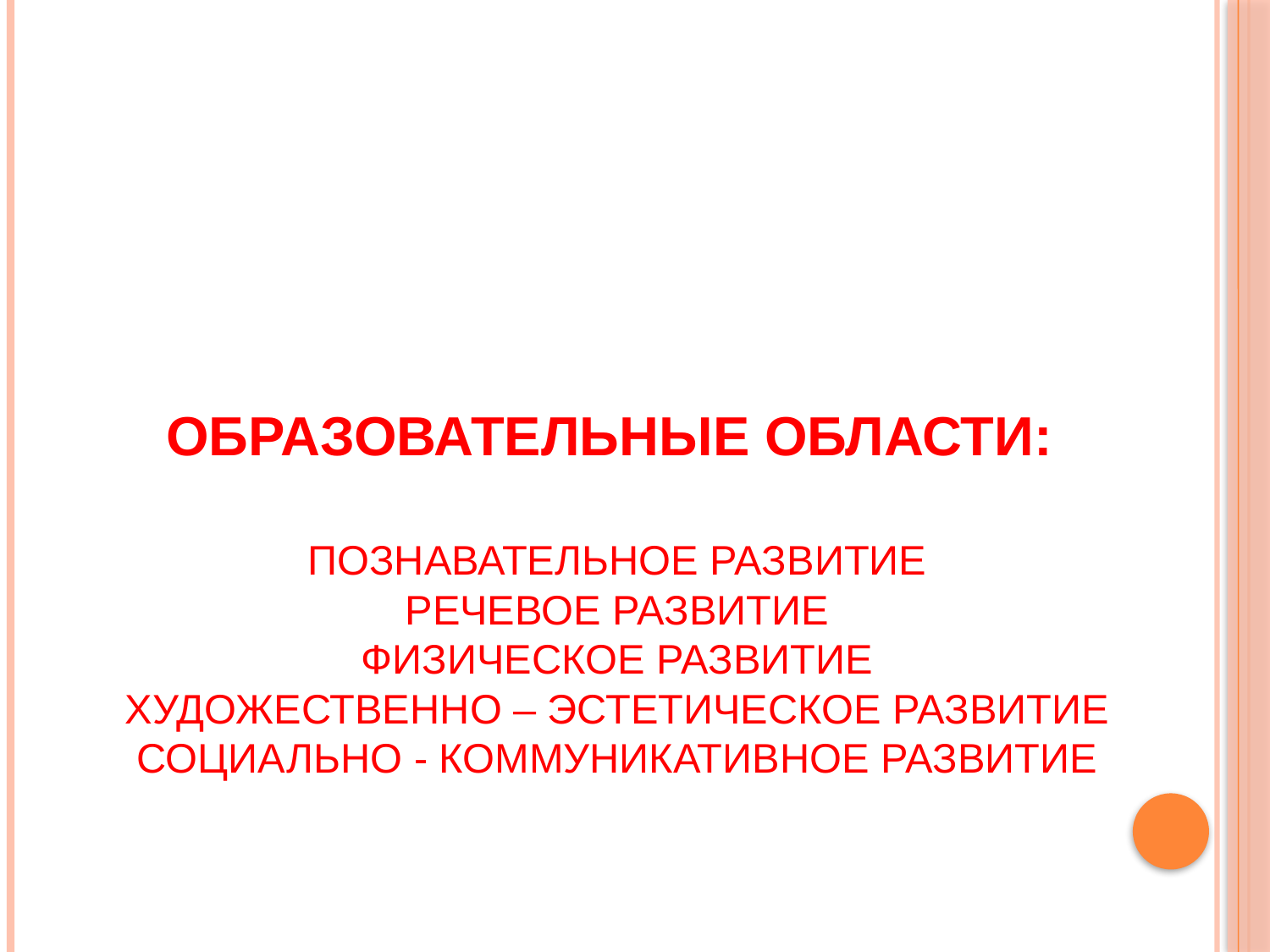

# Образовательные области: познавательное развитие речевое развитие физическое развитие художественно – эстетическое развитие социально - коммуникативное развитие